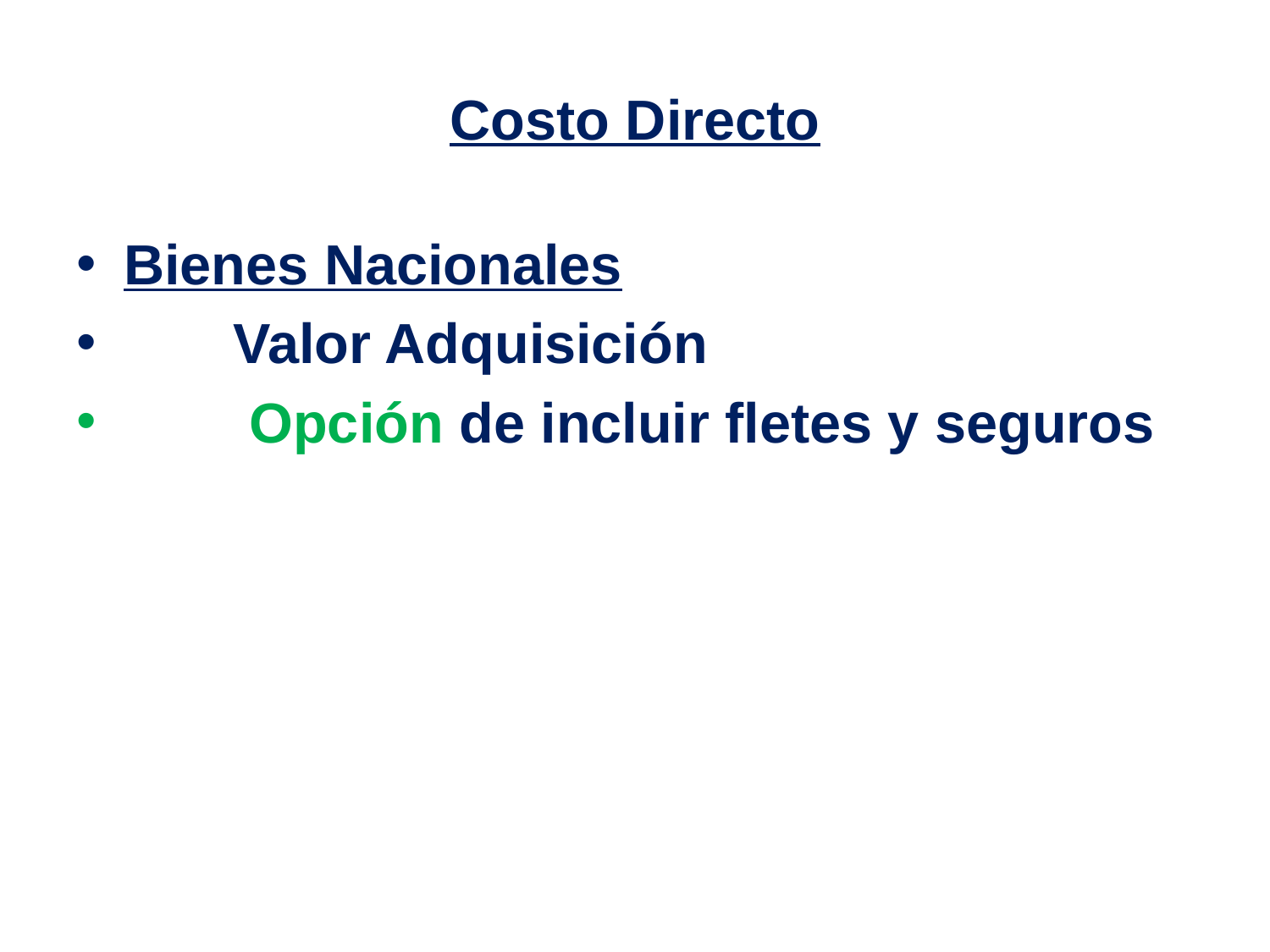

# Costo Directo
Bienes Nacionales
       Valor Adquisición
        Opción de incluir fletes y seguros